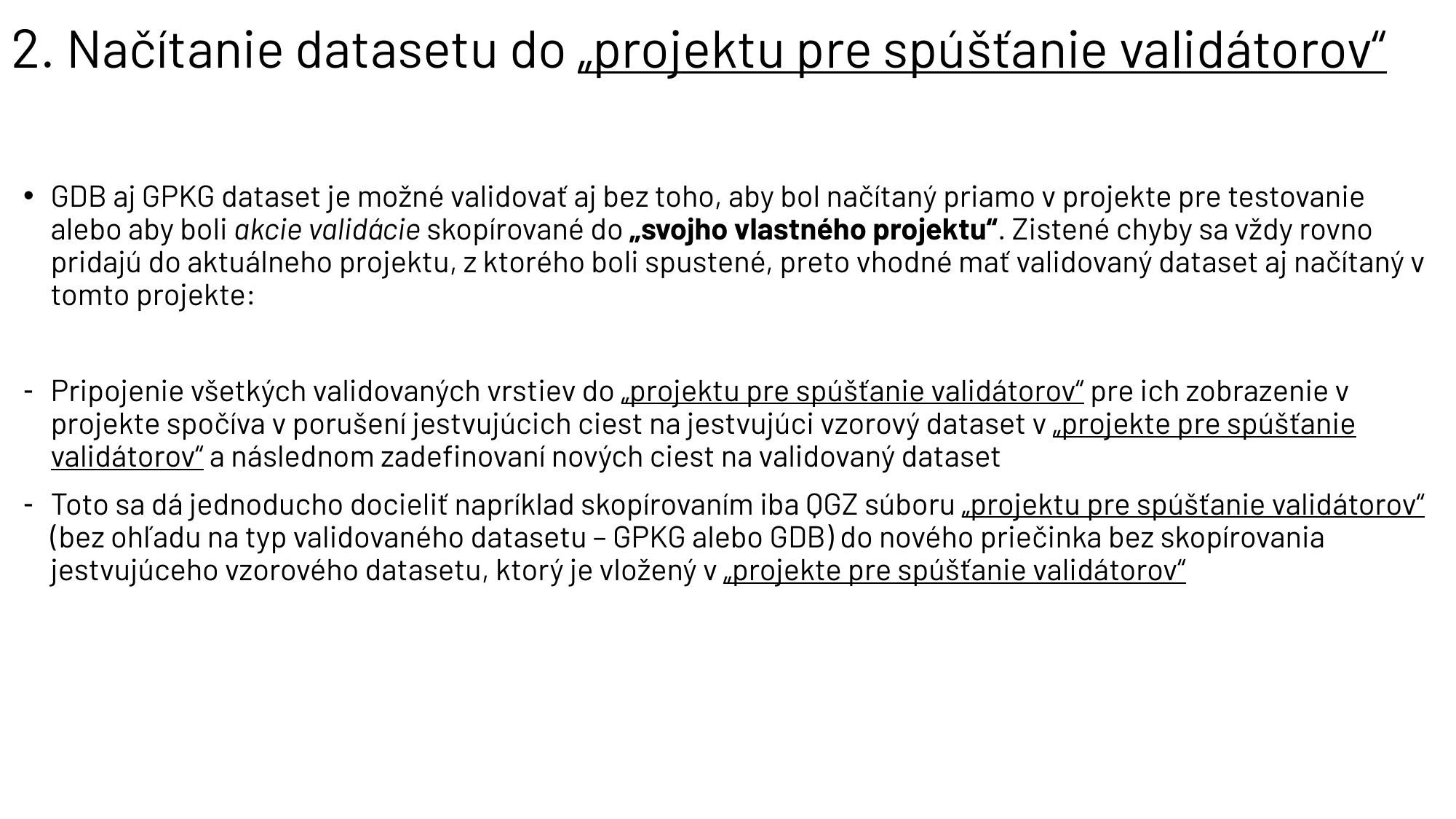

# 2. Načítanie datasetu do „projektu pre spúšťanie validátorov“
GDB aj GPKG dataset je možné validovať aj bez toho, aby bol načítaný priamo v projekte pre testovanie alebo aby boli akcie validácie skopírované do „svojho vlastného projektu“. Zistené chyby sa vždy rovno pridajú do aktuálneho projektu, z ktorého boli spustené, preto vhodné mať validovaný dataset aj načítaný v tomto projekte:

Pripojenie všetkých validovaných vrstiev do „projektu pre spúšťanie validátorov“ pre ich zobrazenie v projekte spočíva v porušení jestvujúcich ciest na jestvujúci vzorový dataset v „projekte pre spúšťanie validátorov“ a následnom zadefinovaní nových ciest na validovaný dataset
Toto sa dá jednoducho docieliť napríklad skopírovaním iba QGZ súboru „projektu pre spúšťanie validátorov“ (bez ohľadu na typ validovaného datasetu – GPKG alebo GDB) do nového priečinka bez skopírovania jestvujúceho vzorového datasetu, ktorý je vložený v „projekte pre spúšťanie validátorov“